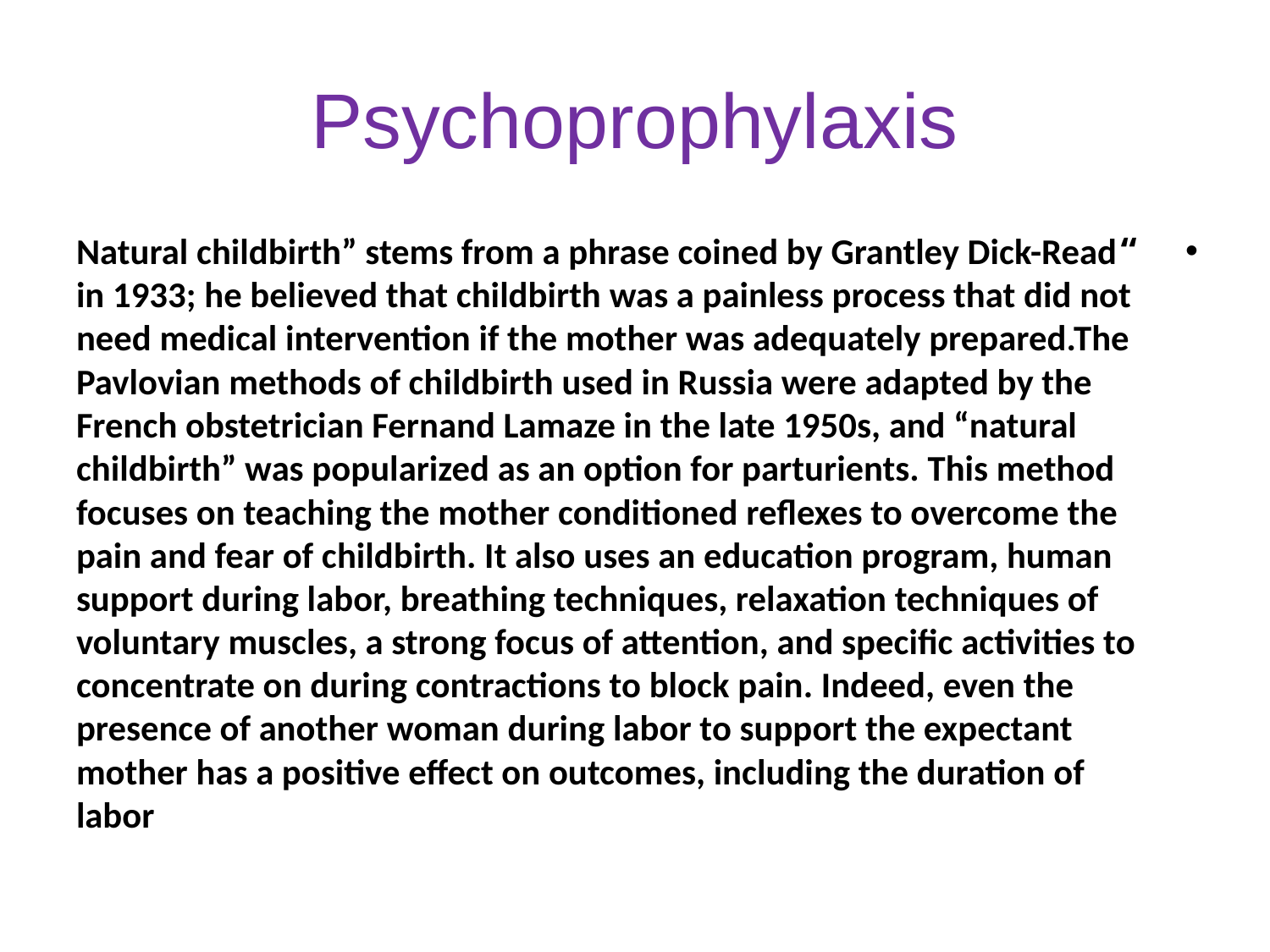

# Psychoprophylaxis
“Natural childbirth” stems from a phrase coined by Grantley Dick-Read in 1933; he believed that childbirth was a painless process that did not need medical intervention if the mother was adequately prepared.The Pavlovian methods of childbirth used in Russia were adapted by the French obstetrician Fernand Lamaze in the late 1950s, and “natural childbirth” was popularized as an option for parturients. This method focuses on teaching the mother conditioned reflexes to overcome the pain and fear of childbirth. It also uses an education program, human support during labor, breathing techniques, relaxation techniques of voluntary muscles, a strong focus of attention, and specific activities to concentrate on during contractions to block pain. Indeed, even the presence of another woman during labor to support the expectant mother has a positive effect on outcomes, including the duration of labor